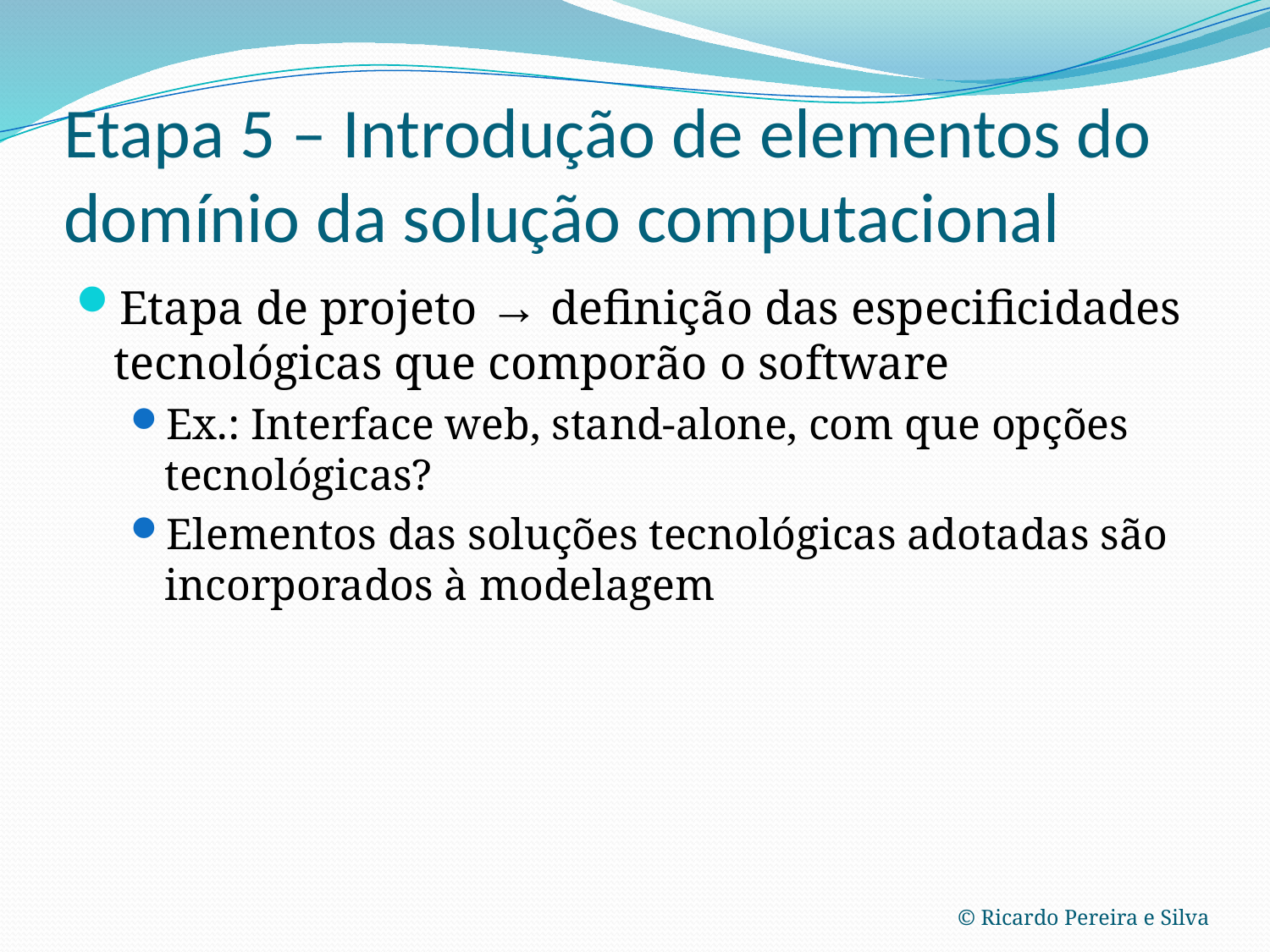

# Etapa 5 – Introdução de elementos do domínio da solução computacional
Etapa de projeto → definição das especificidades tecnológicas que comporão o software
Ex.: Interface web, stand-alone, com que opções tecnológicas?
Elementos das soluções tecnológicas adotadas são incorporados à modelagem
© Ricardo Pereira e Silva